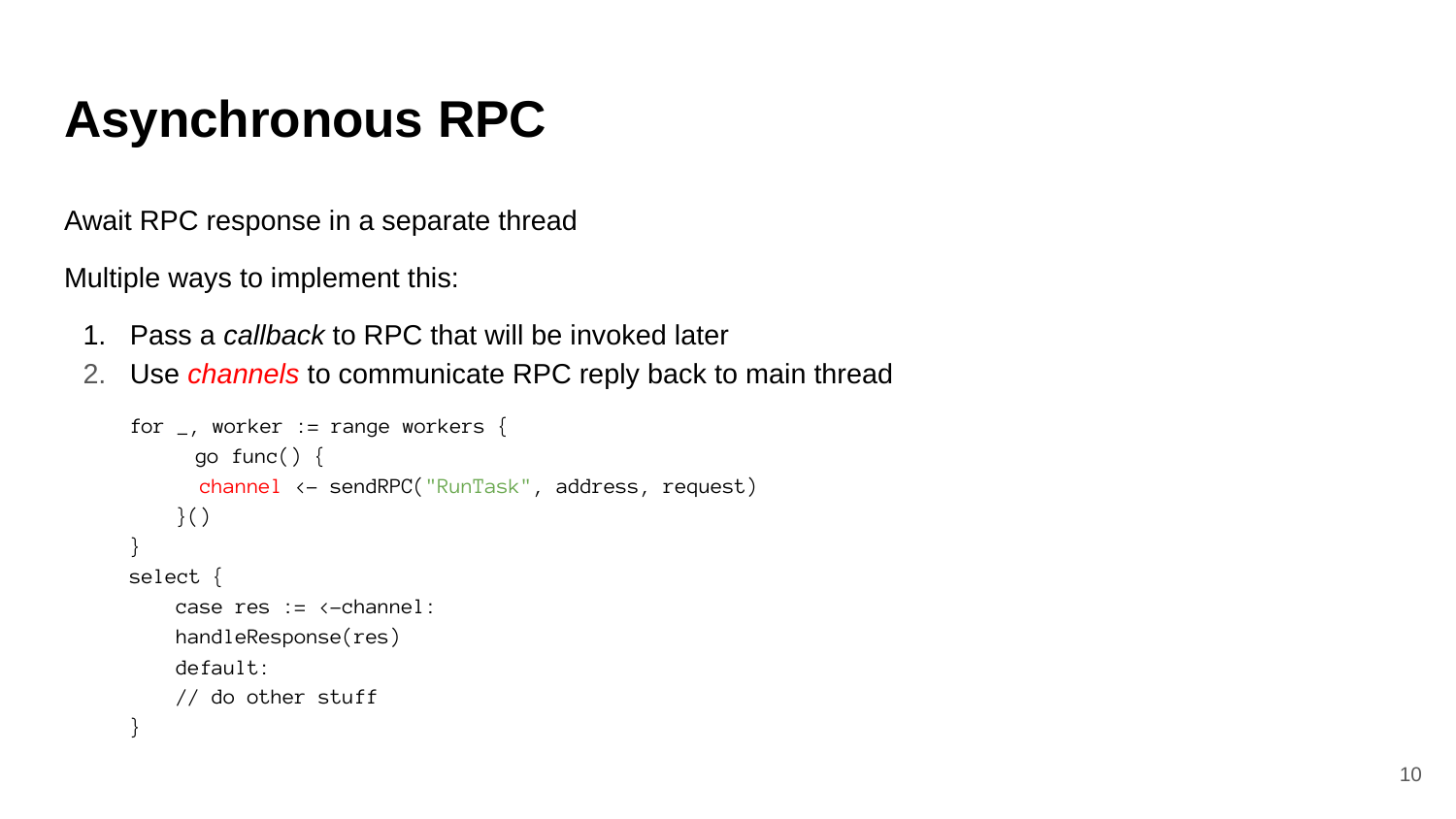

# Asynchronous RPC
Await RPC response in a separate thread
Multiple ways to implement this:
Pass a callback to RPC that will be invoked later
Use channels to communicate RPC reply back to main thread
for _, worker := range workers {
go func() {
		  channel <- sendRPC("RunTask", address, request)
		}()
}
select {
	case res := <-channel:
		handleResponse(res)
	default:
		// do other stuff
}
10